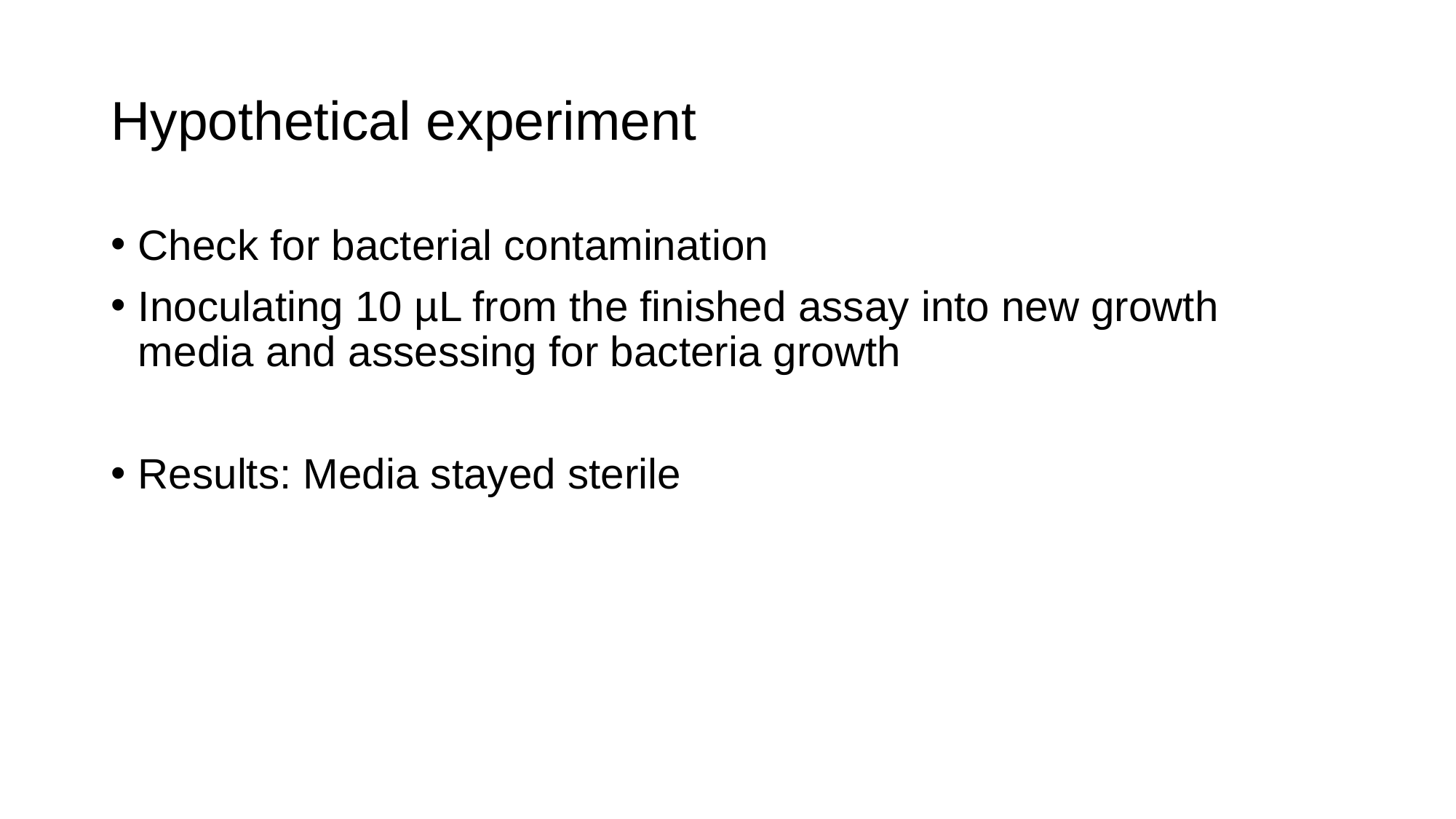

# Hypothetical experiment
Check for bacterial contamination
Inoculating 10 µL from the finished assay into new growth media and assessing for bacteria growth

Results: Media stayed sterile